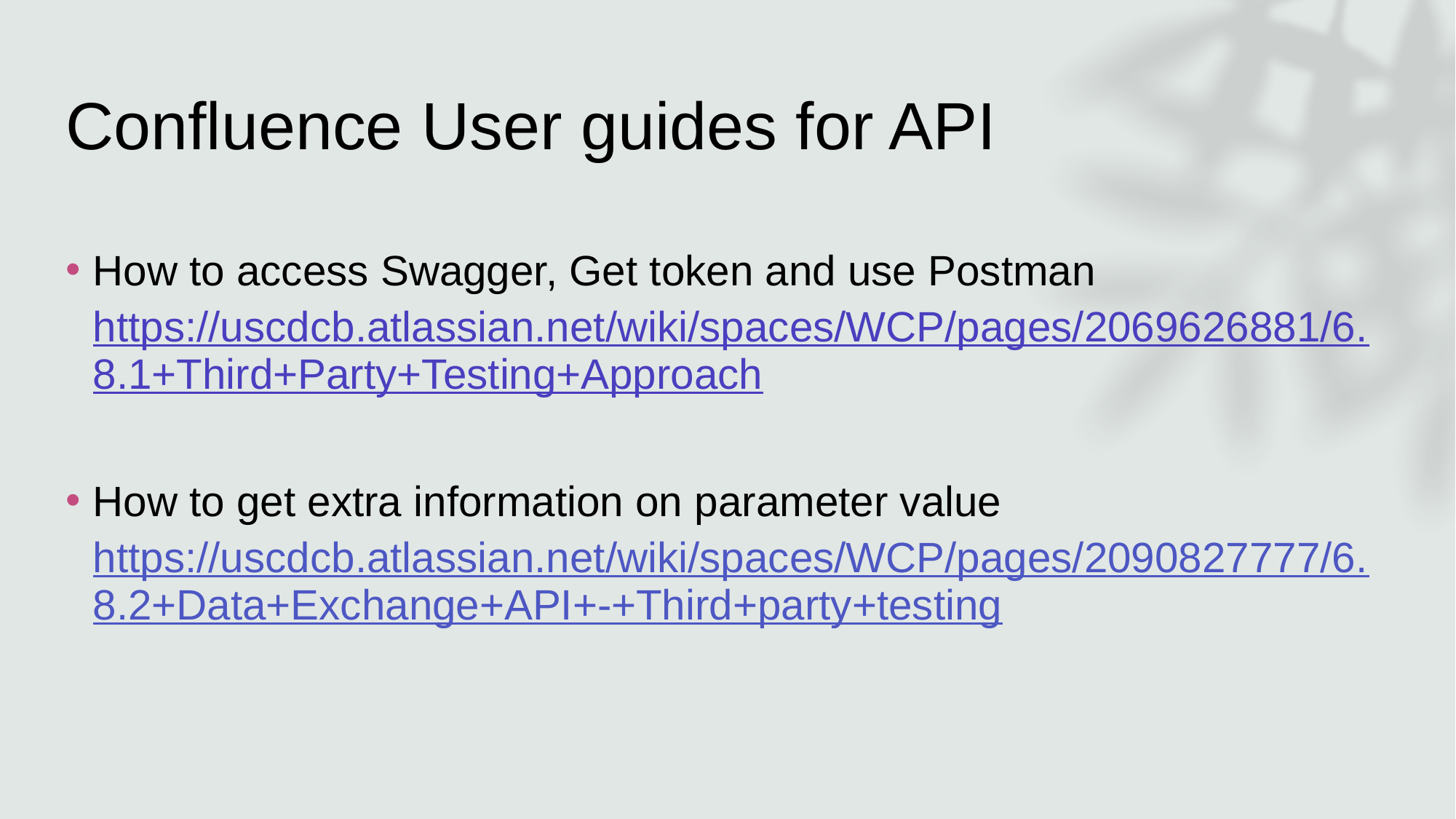

# Confluence User guides for API
How to access Swagger, Get token and use Postman
https://uscdcb.atlassian.net/wiki/spaces/WCP/pages/2069626881/6.8.1+Third+Party+Testing+Approach
How to get extra information on parameter value
https://uscdcb.atlassian.net/wiki/spaces/WCP/pages/2090827777/6.8.2+Data+Exchange+API+-+Third+party+testing